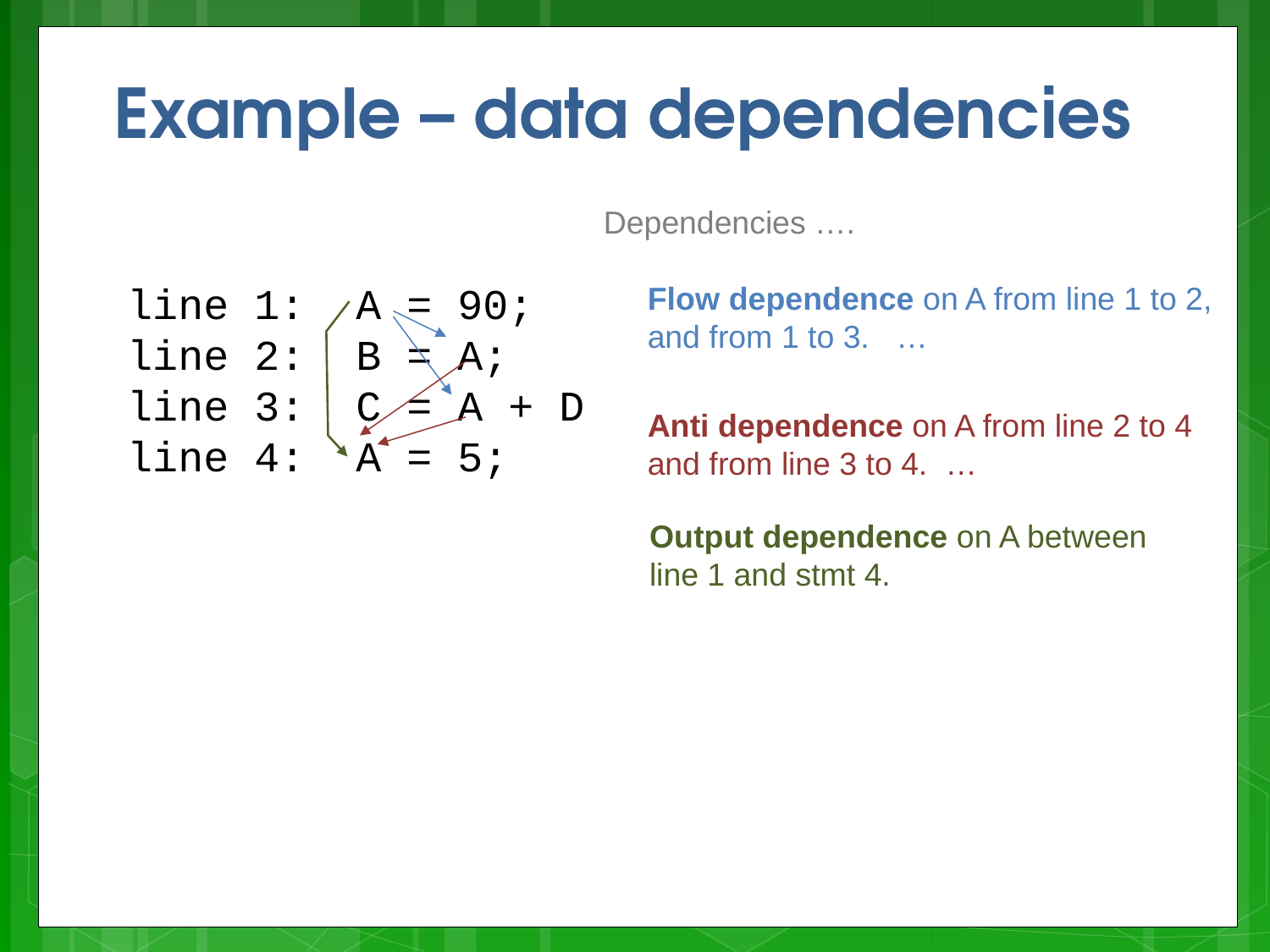

# Example – data dependencies
Dependencies ….
line 1:  A = 90;
line 2:  B = A;
line 3:  C = A + D
line 4:  A = 5;
Flow dependence on A from line 1 to 2, and from 1 to 3.   …

Output dependence on A between line 1 and stmt 4.
Anti dependence on A from line 2 to 4 and from line 3 to 4.  …